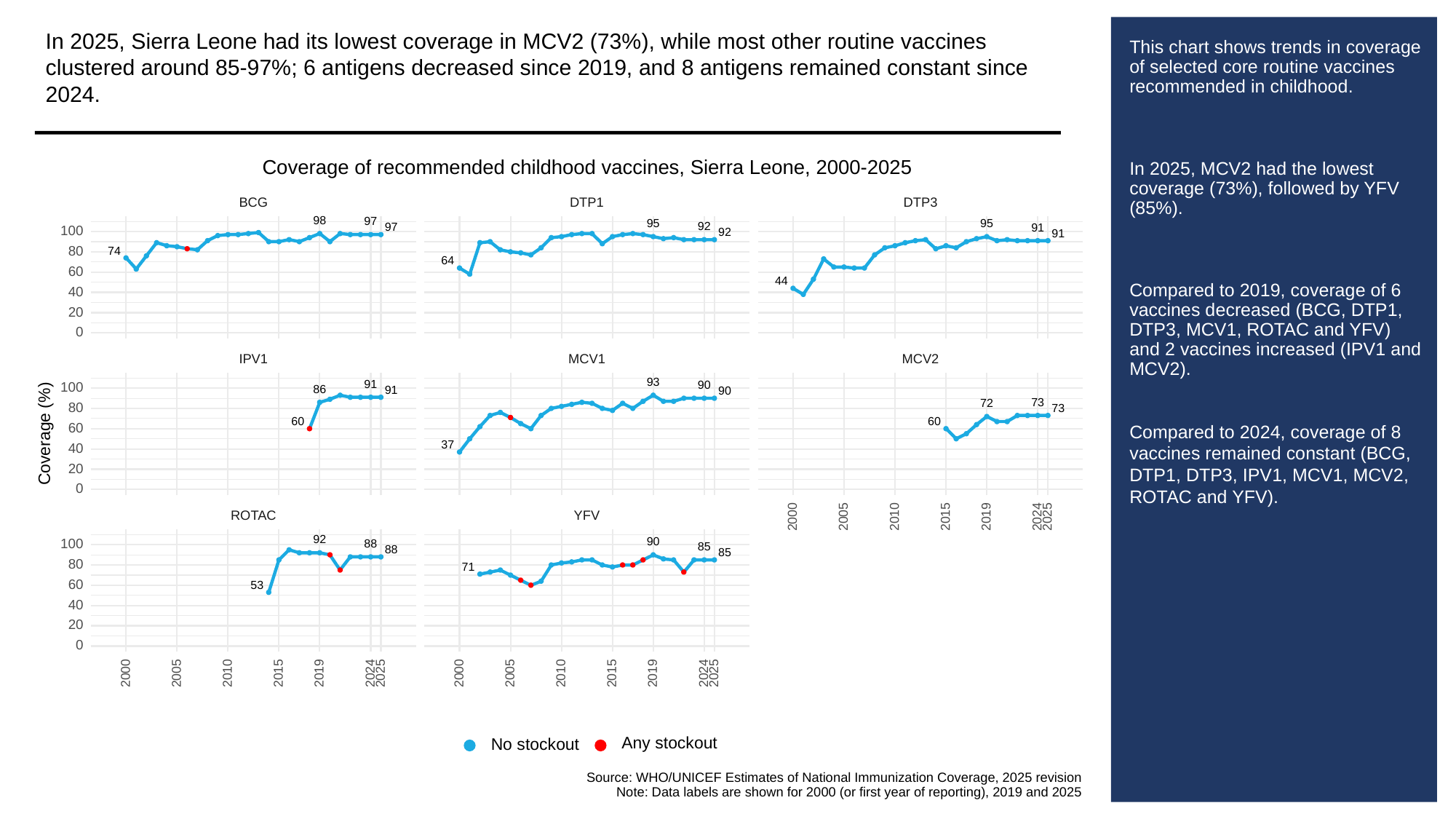

In 2025, Sierra Leone had its lowest coverage in MCV2 (73%), while most other routine vaccines clustered around 85-97%; 6 antigens decreased since 2019, and 8 antigens remained constant since 2024.
# This chart shows trends in coverage of selected core routine vaccines recommended in childhood.

In 2025, MCV2 had the lowest coverage (73%), followed by YFV (85%).

Compared to 2019, coverage of 6 vaccines decreased (BCG, DTP1, DTP3, MCV1, ROTAC and YFV) and 2 vaccines increased (IPV1 and MCV2).

Compared to 2024, coverage of 8 vaccines remained constant (BCG, DTP1, DTP3, IPV1, MCV1, MCV2, ROTAC and YFV).

Coverage of recommended childhood vaccines, Sierra Leone, 2000-2025
BCG
DTP3
DTP1

98
97
95
95

92
97
91
100
92
91

80
74

64

60

44

40

20

0

MCV1
MCV2
IPV1

93
91
90
100
86
91
90

73

72

80

73

60
60

60

Coverage (%)

37
40

20

0

ROTAC
YFV
2000
2005
2010
2015
2019
2024
2025

92
90
100
88
85

88

85

80

71

60
53

40

20

0

2000
2005
2010
2015
2019
2024
2025
2000
2005
2010
2015
2019
2024
2025
Any stockout
No stockout

Source: WHO/UNICEF Estimates of National Immunization Coverage, 2025 revision
Note: Data labels are shown for 2000 (or first year of reporting), 2019 and 2025